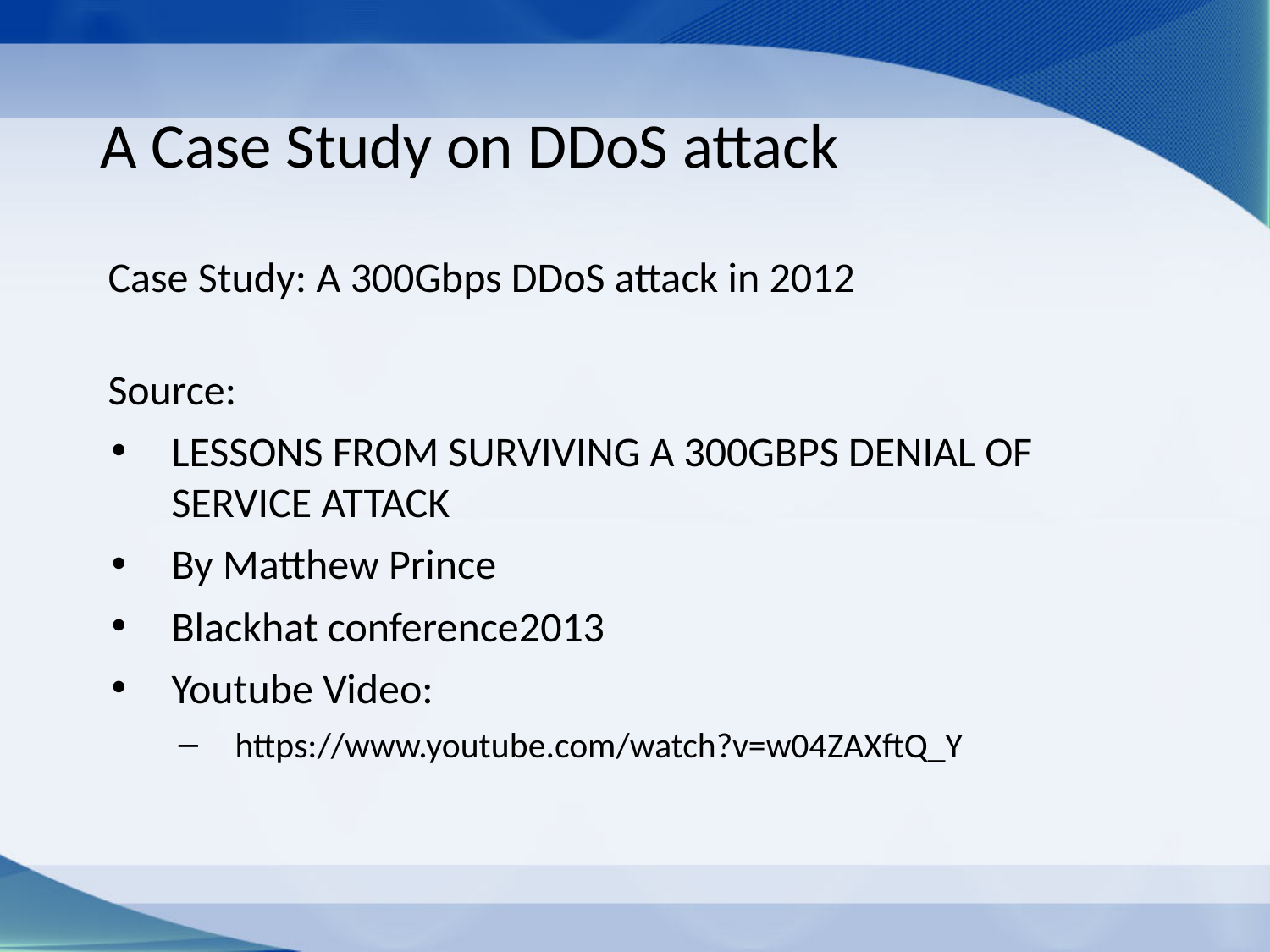

# A Case Study on DDoS attack
Case Study: A 300Gbps DDoS attack in 2012
Source:
LESSONS FROM SURVIVING A 300GBPS DENIAL OF SERVICE ATTACK
By Matthew Prince
Blackhat conference2013
Youtube Video:
https://www.youtube.com/watch?v=w04ZAXftQ_Y